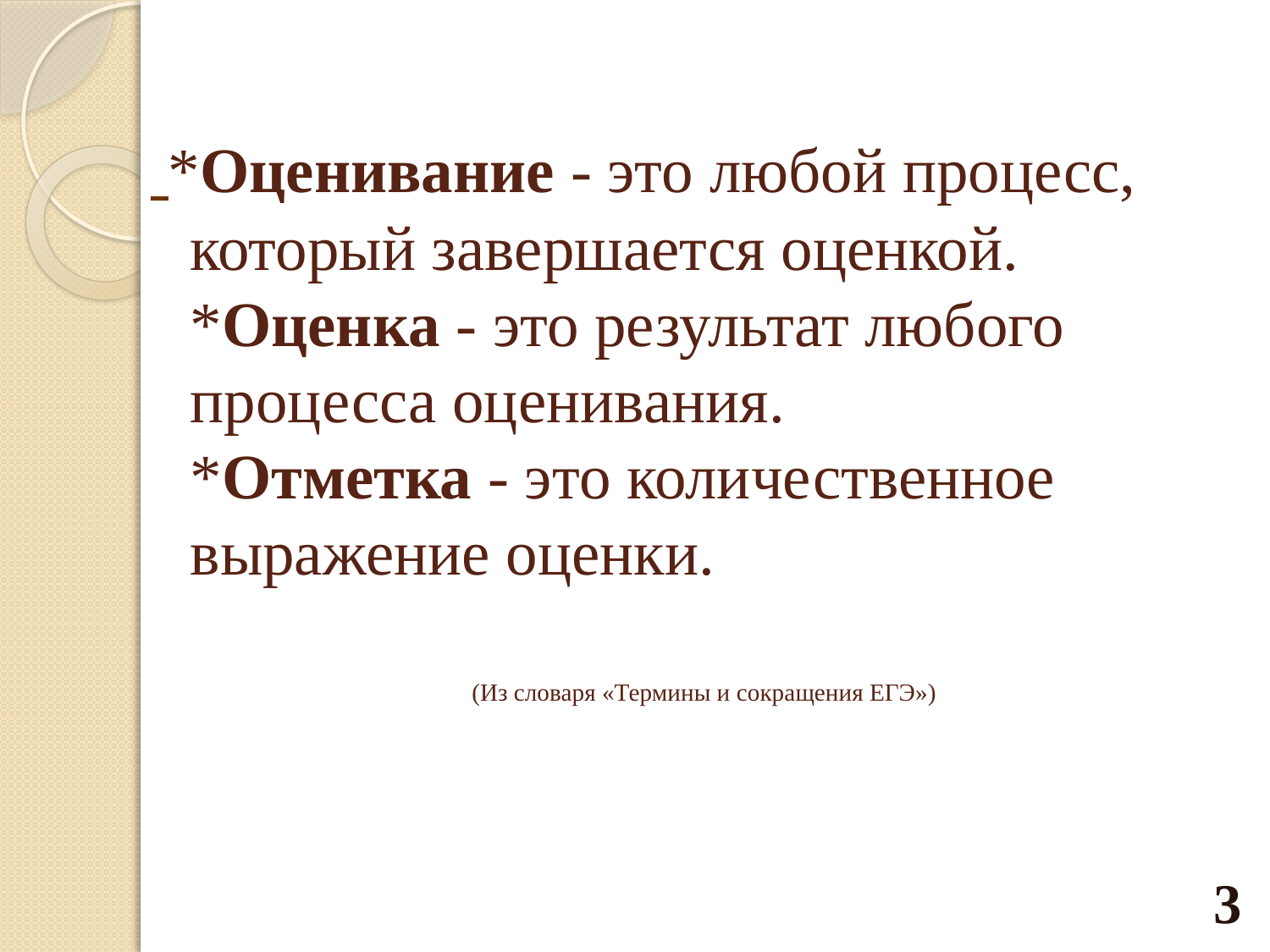

*Оценивание - это любой процесс, который завершается оценкой.
*Оценка - это результат любого процесса оценивания.
*Отметка - это количественное выражение оценки.

(Из словаря «Термины и сокращения ЕГЭ»)
3